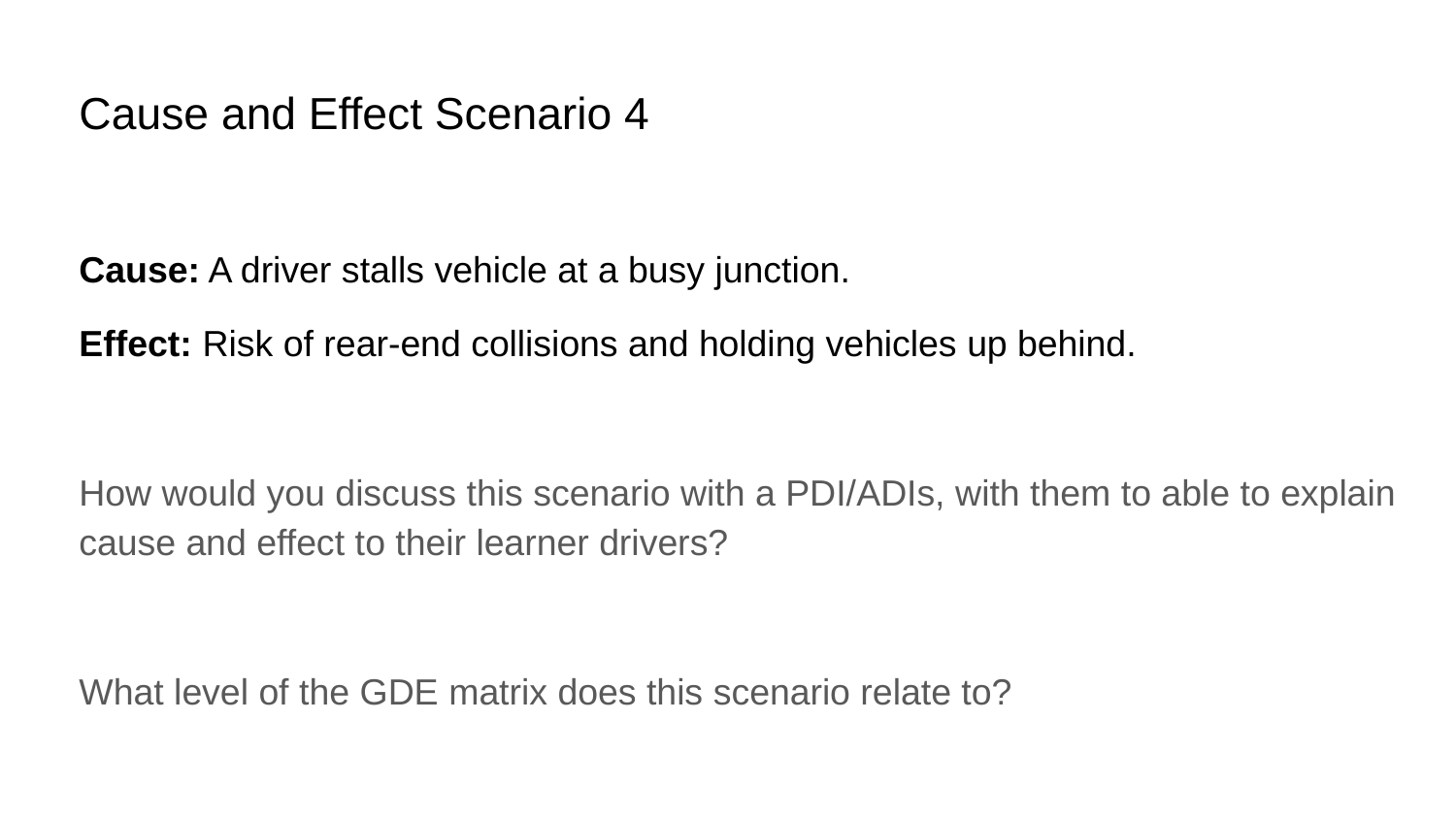

Cause and Effect Scenario 4
Cause: A driver stalls vehicle at a busy junction.
Effect: Risk of rear-end collisions and holding vehicles up behind.

How would you discuss this scenario with a PDI/ADIs, with them to able to explain cause and effect to their learner drivers?

What level of the GDE matrix does this scenario relate to?